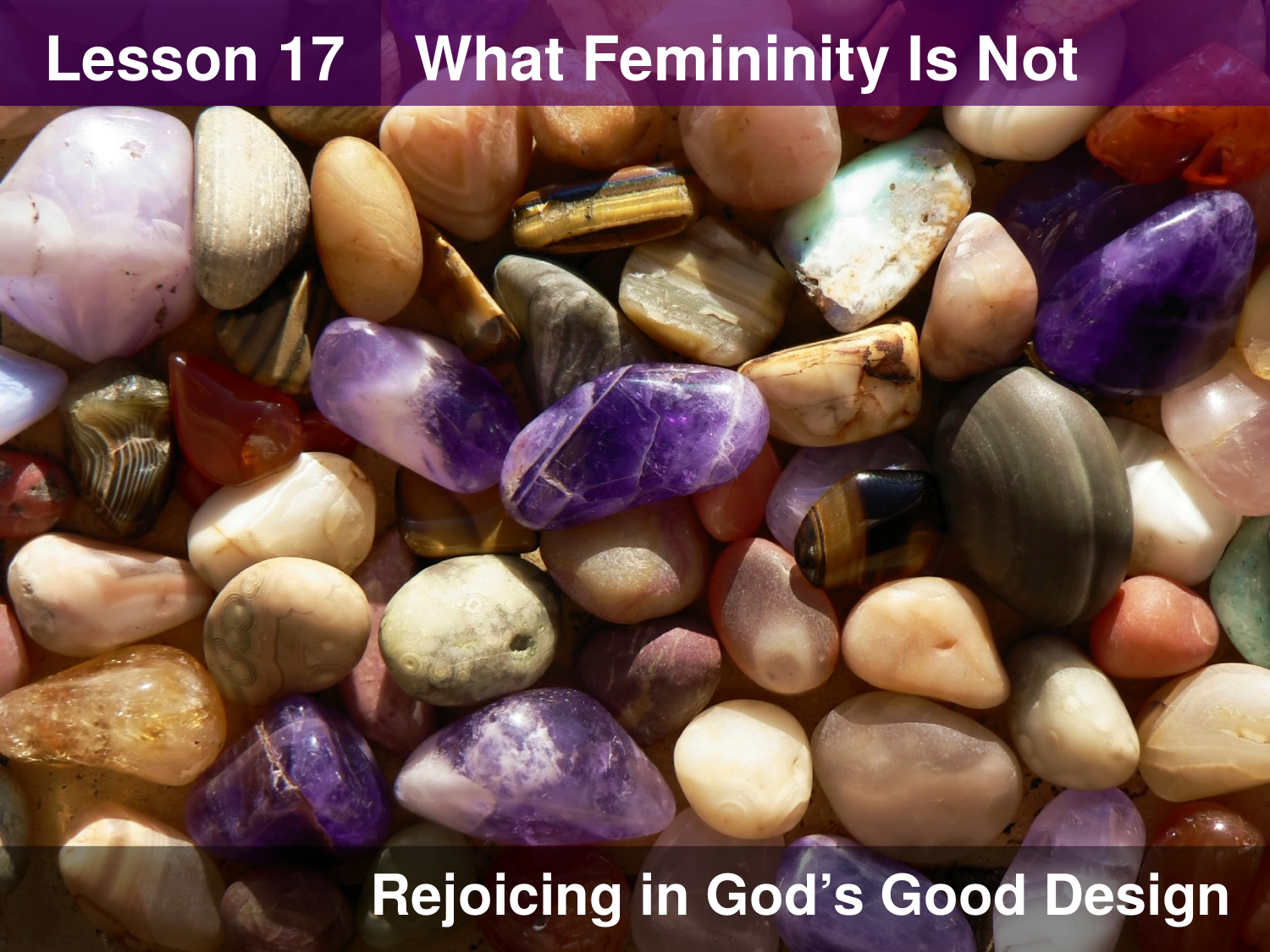

Lesson 17    What Femininity Is Not
Rejoicing in God’s Good Design